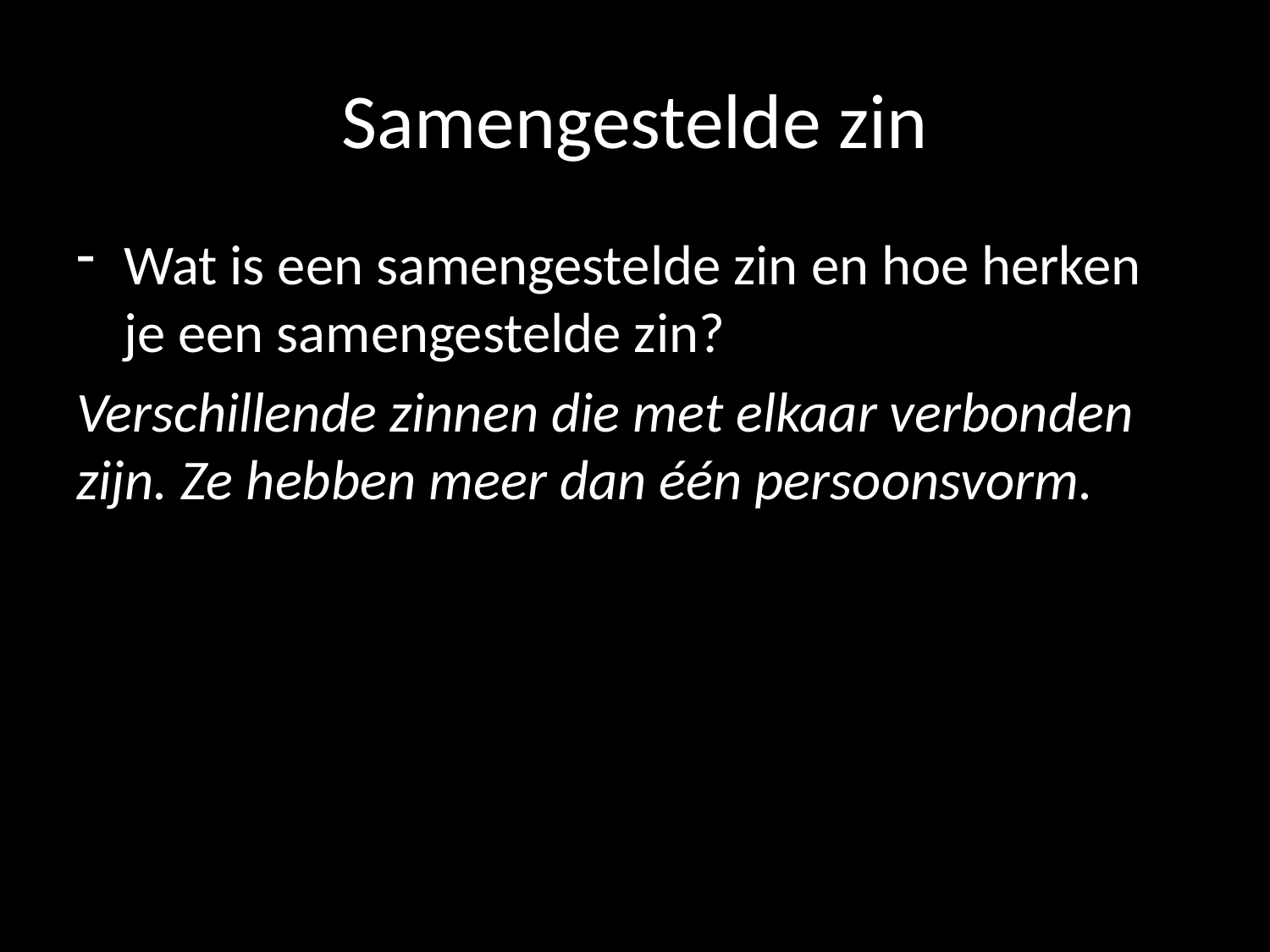

# Samengestelde zin
Wat is een samengestelde zin en hoe herken je een samengestelde zin?
Verschillende zinnen die met elkaar verbonden zijn. Ze hebben meer dan één persoonsvorm.